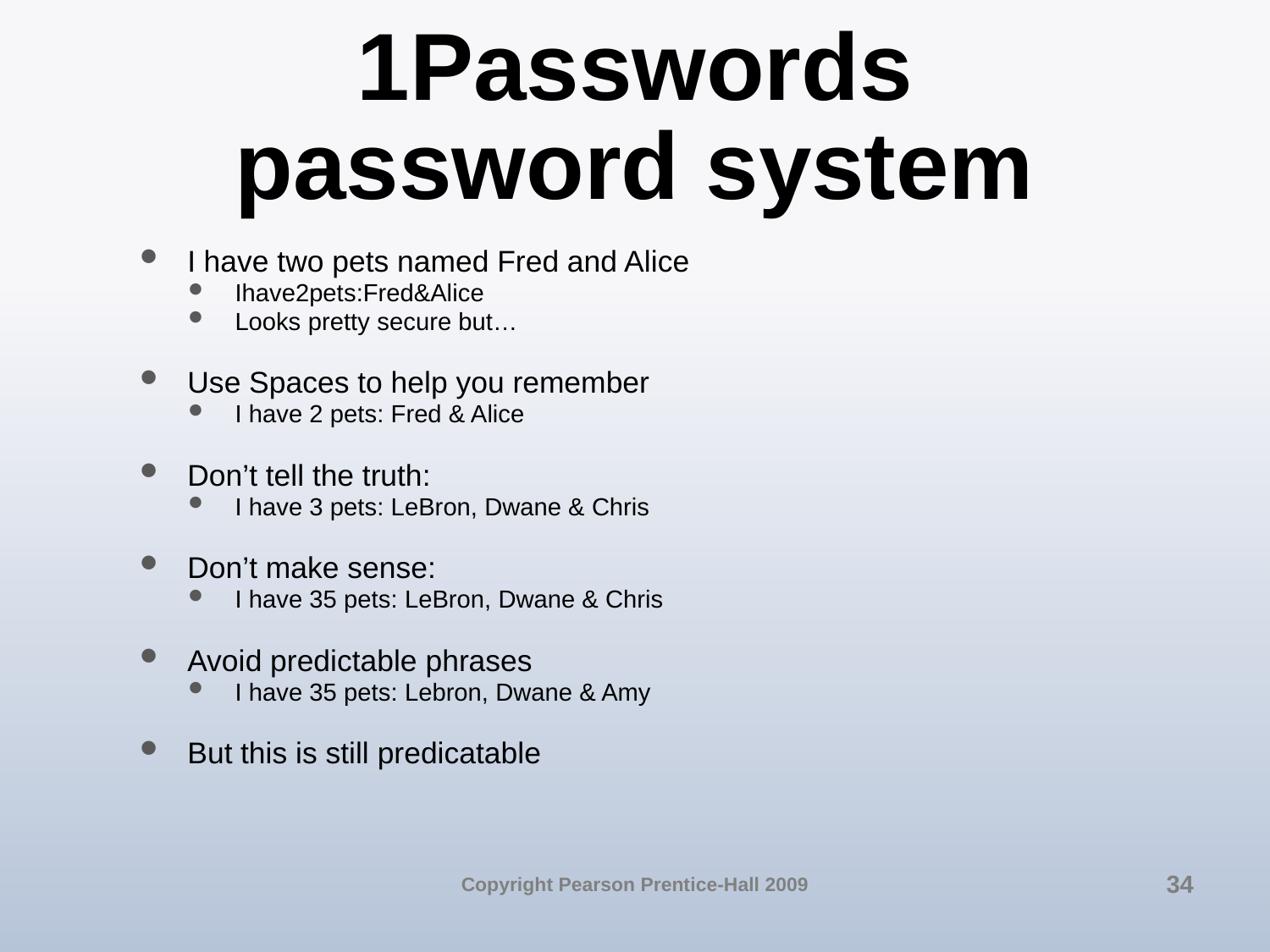

# 1Passwords password system
I have two pets named Fred and Alice
Ihave2pets:Fred&Alice
Looks pretty secure but…
Use Spaces to help you remember
I have 2 pets: Fred & Alice
Don’t tell the truth:
I have 3 pets: LeBron, Dwane & Chris
Don’t make sense:
I have 35 pets: LeBron, Dwane & Chris
Avoid predictable phrases
I have 35 pets: Lebron, Dwane & Amy
But this is still predicatable
Copyright Pearson Prentice-Hall 2009
34